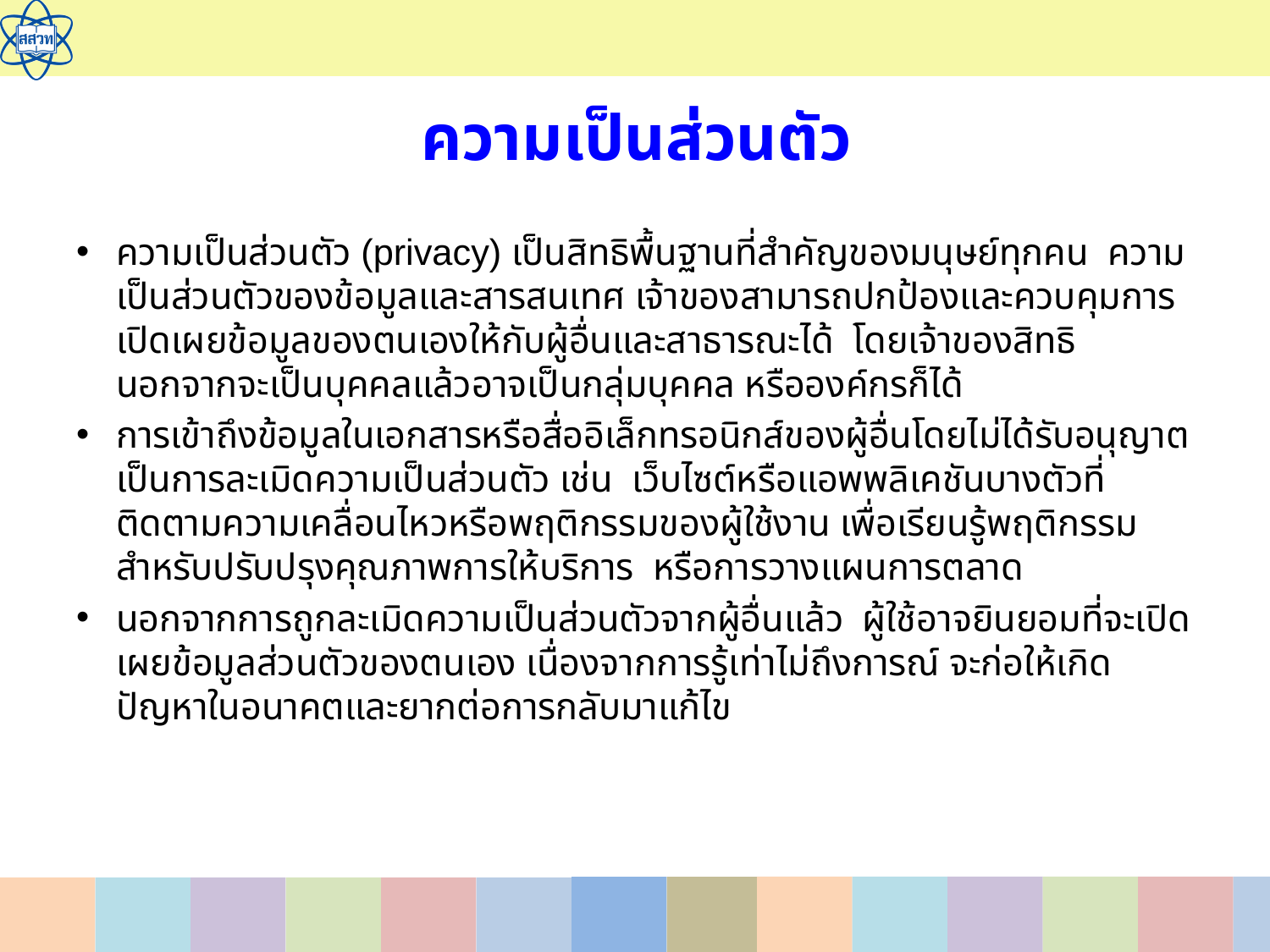

# ความเป็นส่วนตัว
ความเป็นส่วนตัว (privacy) เป็นสิทธิพื้นฐานที่สำคัญของมนุษย์ทุกคน  ความเป็นส่วนตัวของข้อมูลและสารสนเทศ เจ้าของสามารถปกป้องและควบคุมการเปิดเผยข้อมูลของตนเองให้กับผู้อื่นและสาธารณะได้  โดยเจ้าของสิทธินอกจากจะเป็นบุคคลแล้วอาจเป็นกลุ่มบุคคล หรือองค์กรก็ได้
การเข้าถึงข้อมูลในเอกสารหรือสื่ออิเล็กทรอนิกส์ของผู้อื่นโดยไม่ได้รับอนุญาต เป็นการละเมิดความเป็นส่วนตัว เช่น  เว็บไซต์หรือแอพพลิเคชันบางตัวที่ติดตามความเคลื่อนไหวหรือพฤติกรรมของผู้ใช้งาน เพื่อเรียนรู้พฤติกรรมสำหรับปรับปรุงคุณภาพการให้บริการ  หรือการวางแผนการตลาด
นอกจากการถูกละเมิดความเป็นส่วนตัวจากผู้อื่นแล้ว  ผู้ใช้อาจยินยอมที่จะเปิดเผยข้อมูลส่วนตัวของตนเอง เนื่องจากการรู้เท่าไม่ถึงการณ์ จะก่อให้เกิดปัญหาในอนาคตและยากต่อการกลับมาแก้ไข